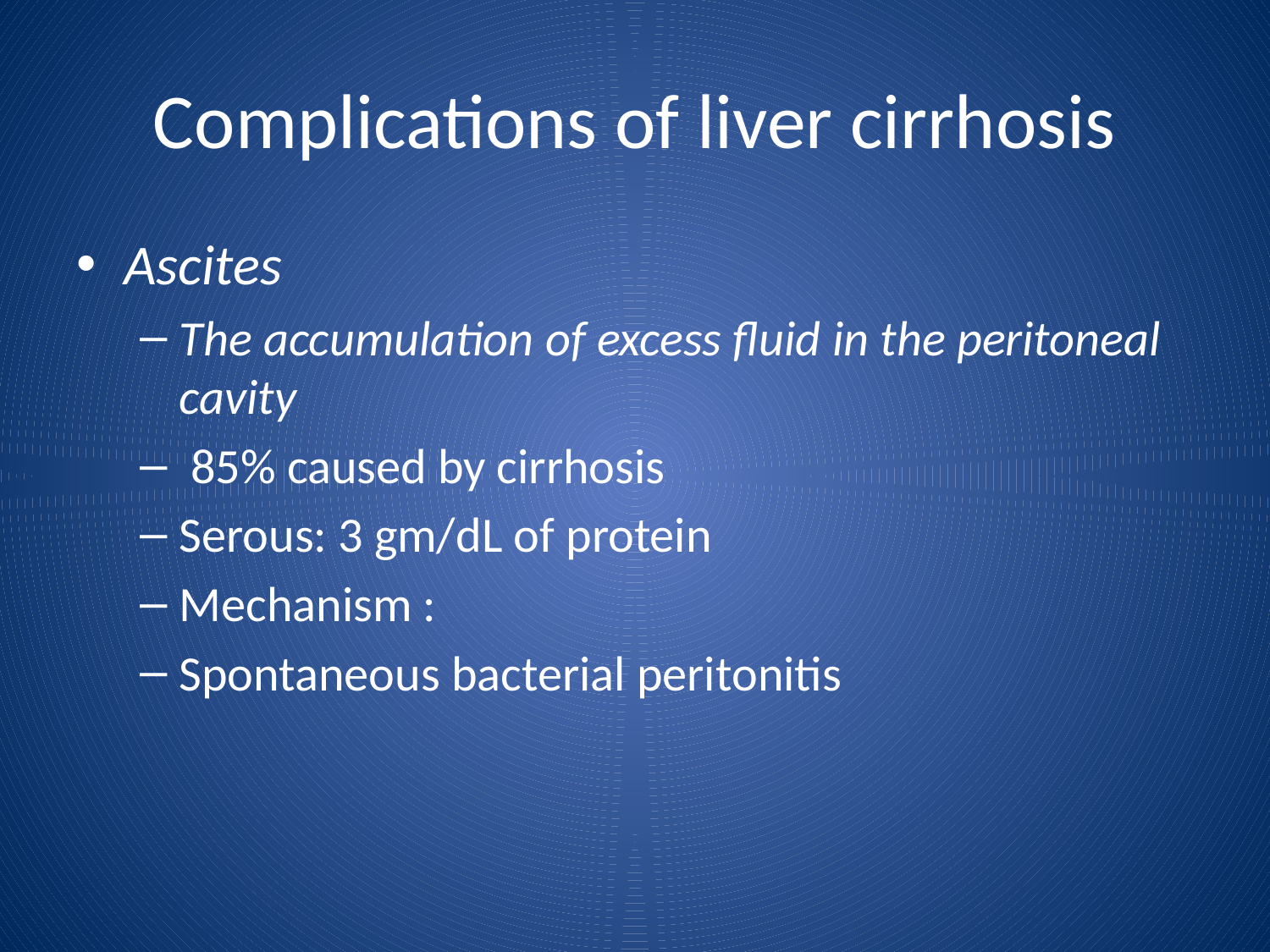

# Complications of liver cirrhosis
Ascites
The accumulation of excess fluid in the peritoneal cavity
 85% caused by cirrhosis
Serous: 3 gm/dL of protein
Mechanism :
Spontaneous bacterial peritonitis